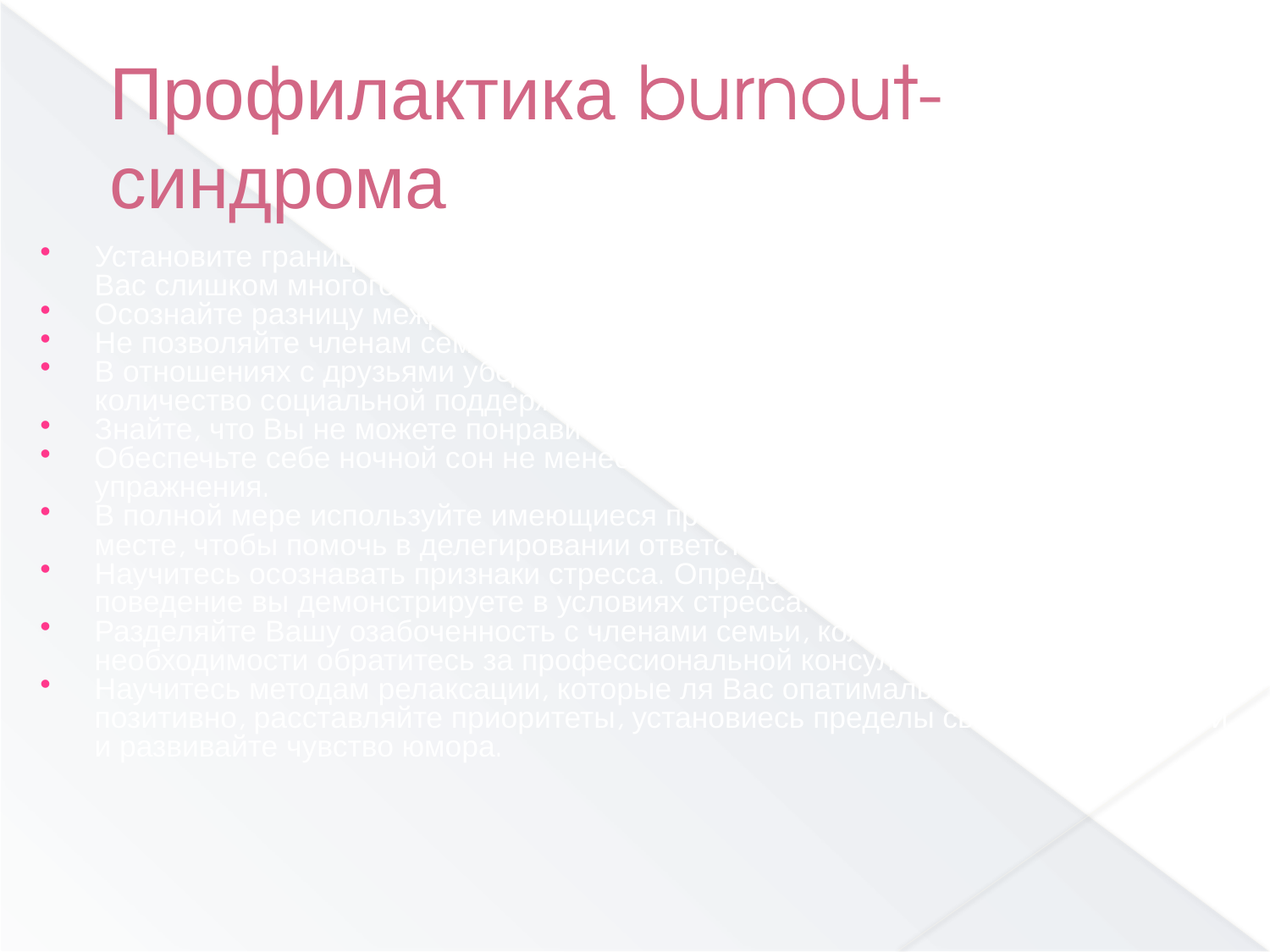

Профилактика burnout-синдрома
Установите границы в общении с окружающими, иначе люди будут ожидать от Вас слишком многого.
Осознайте разницу между друзьями и коллегами.
Не позволяйте членам семьи возложить всю ответственность на Вас.
В отношениях с друзьями убедитесь , что обе стороны отдают и берут равное количество социальной поддержки.
Знайте, что Вы не можете понравиться всем.
Обеспечьте себе ночной сон не менее 8 часов, здоровую еду и физические упражнения.
В полной мере используйте имеющиеся программы наставничества на рабочем месте, чтобы помочь в делегировании ответственности.
Научитесь осознавать признаки стресса. Определите, какие чувства, мысли и поведение вы демонстрируете в условиях стресса.
Разделяйте Вашу озабоченность с членами семьи, коллегами и друзьями. При необходимости обратитесь за профессиональной консультацей.
Научитесь методам релаксации, которые ля Вас опатимальны, думайте позитивно, расставляйте приоритеты, установиесь пределы своих возможностей и развивайте чувство юмора.